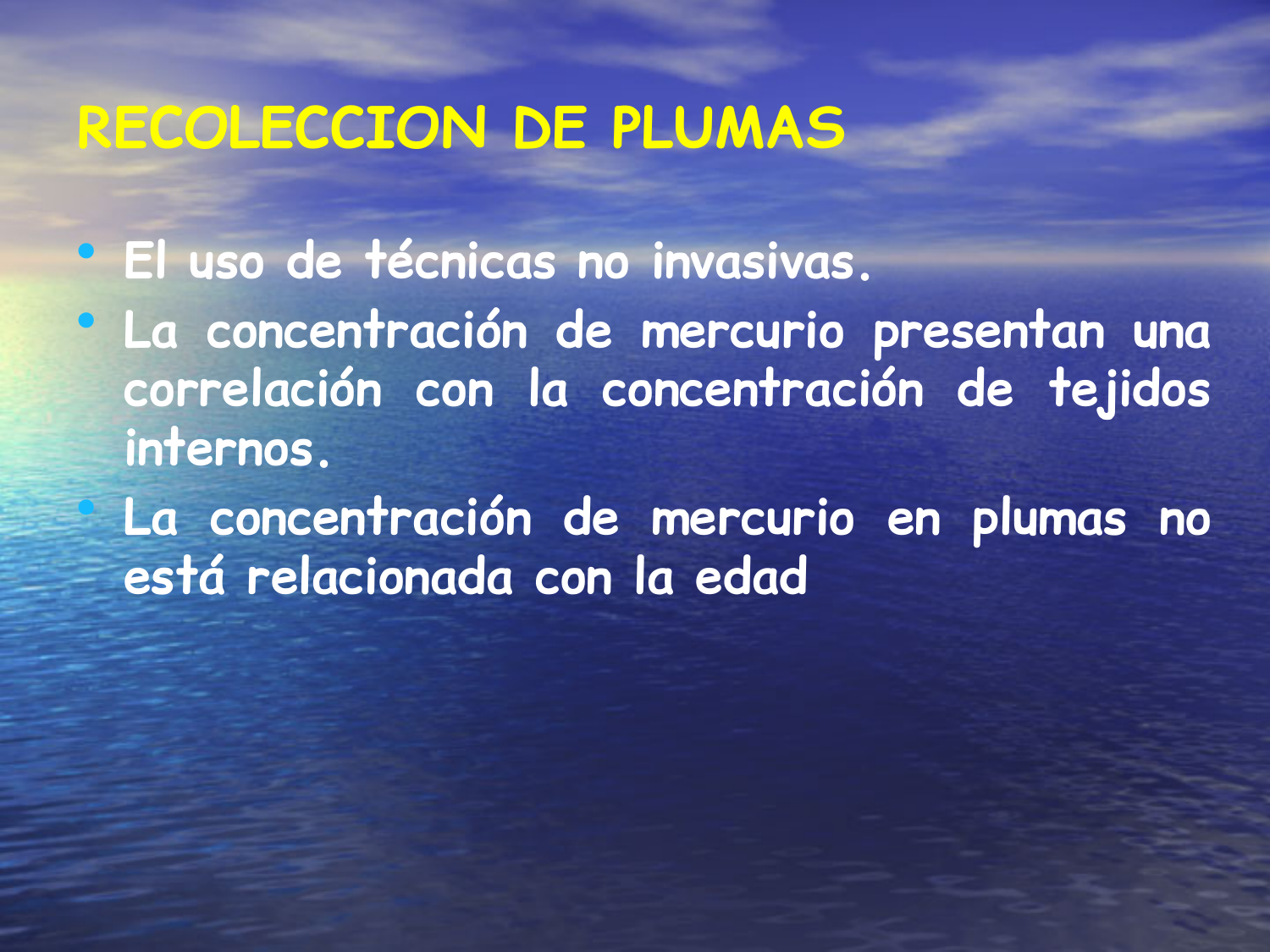

# RECOLECCION DE PLUMAS
El uso de técnicas no invasivas.
La concentración de mercurio presentan una correlación con la concentración de tejidos internos.
La concentración de mercurio en plumas no está relacionada con la edad